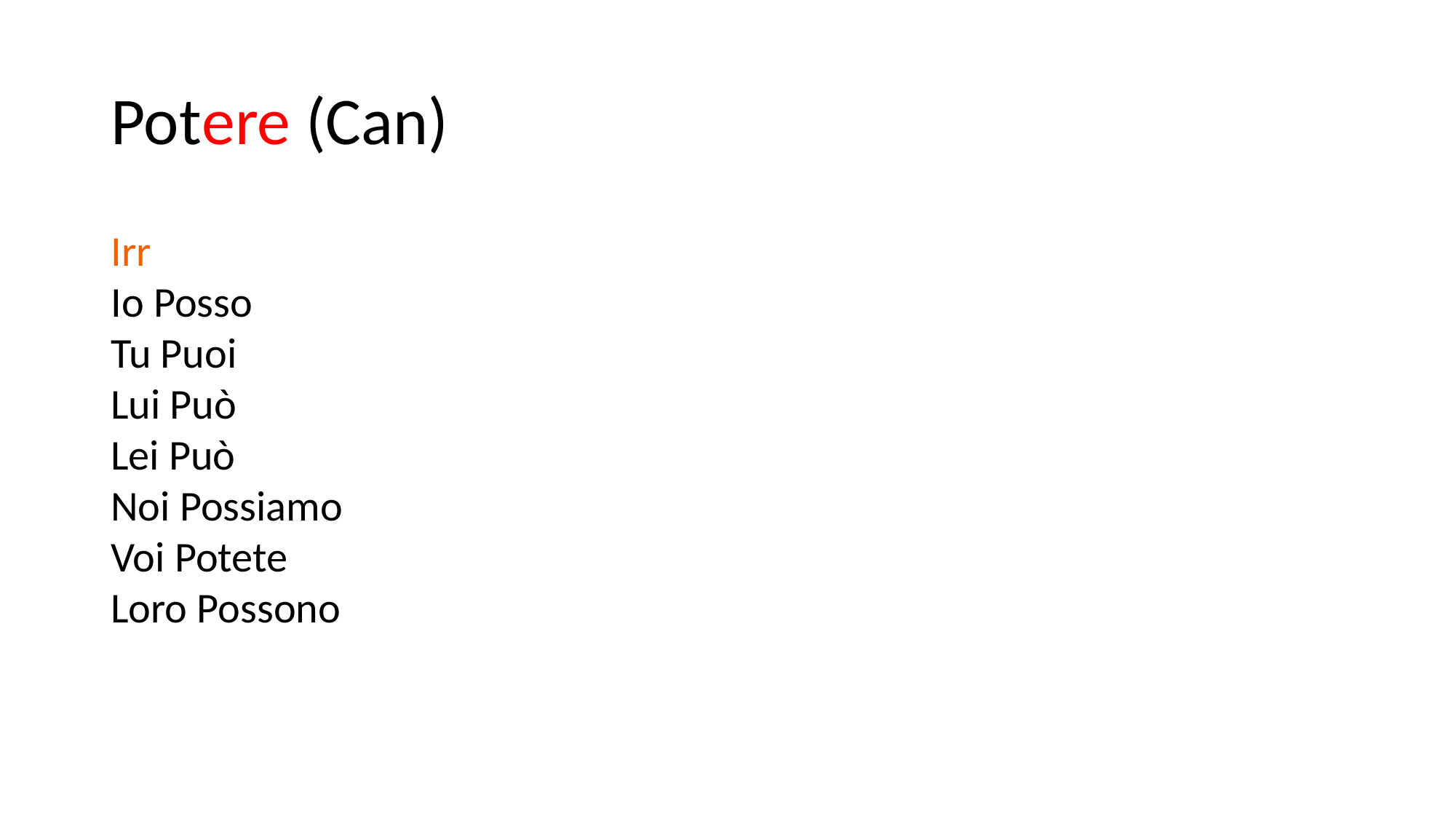

# Potere (Can)
Irr
Io Posso
Tu Puoi
Lui Può
Lei Può
Noi Possiamo
Voi Potete
Loro Possono